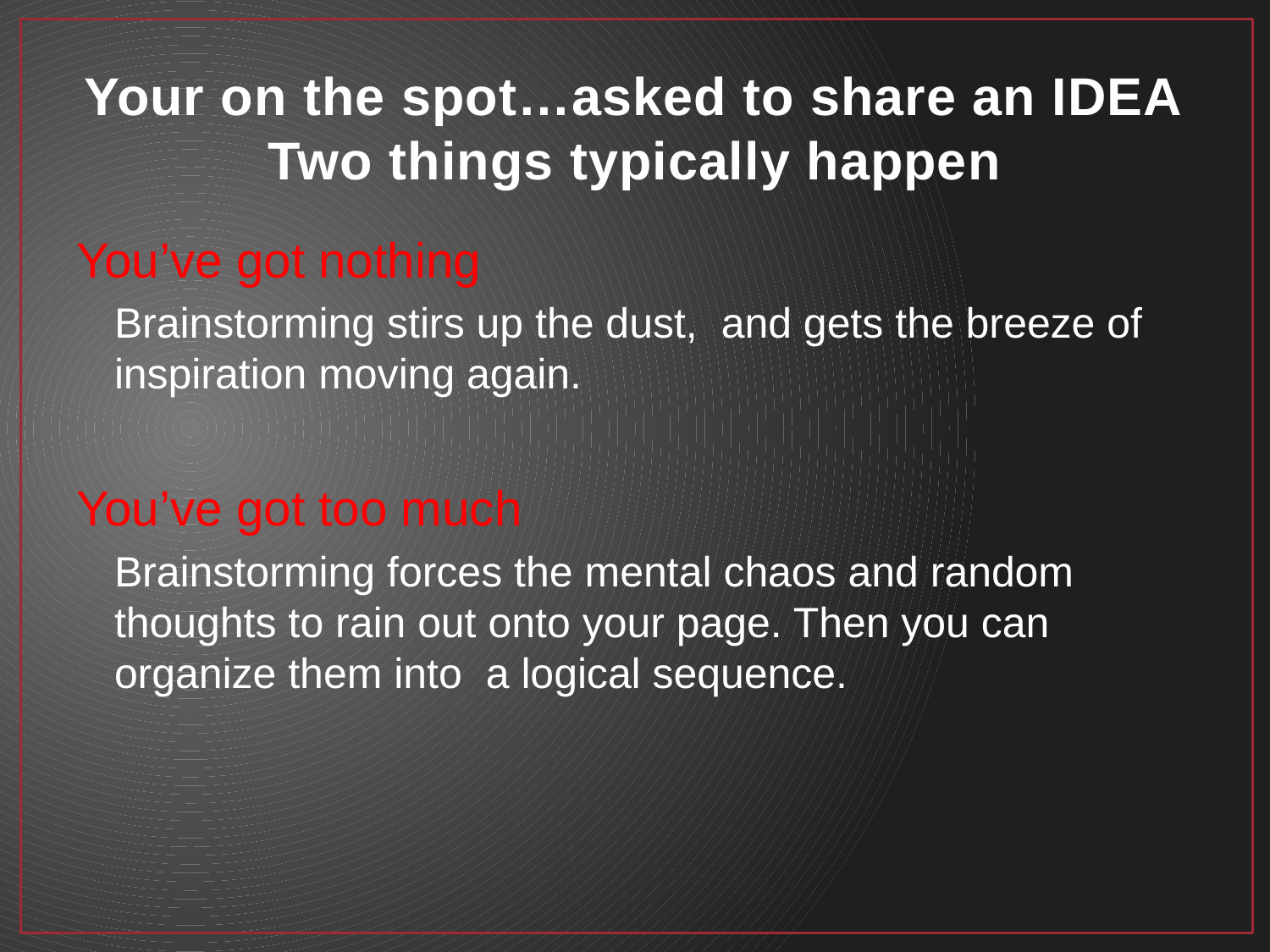

# Your on the spot…asked to share an IDEA Two things typically happen
You’ve got nothing
Brainstorming stirs up the dust,  and gets the breeze of inspiration moving again.

You’ve got too much
Brainstorming forces the mental chaos and random thoughts to rain out onto your page. Then you can organize them into  a logical sequence.